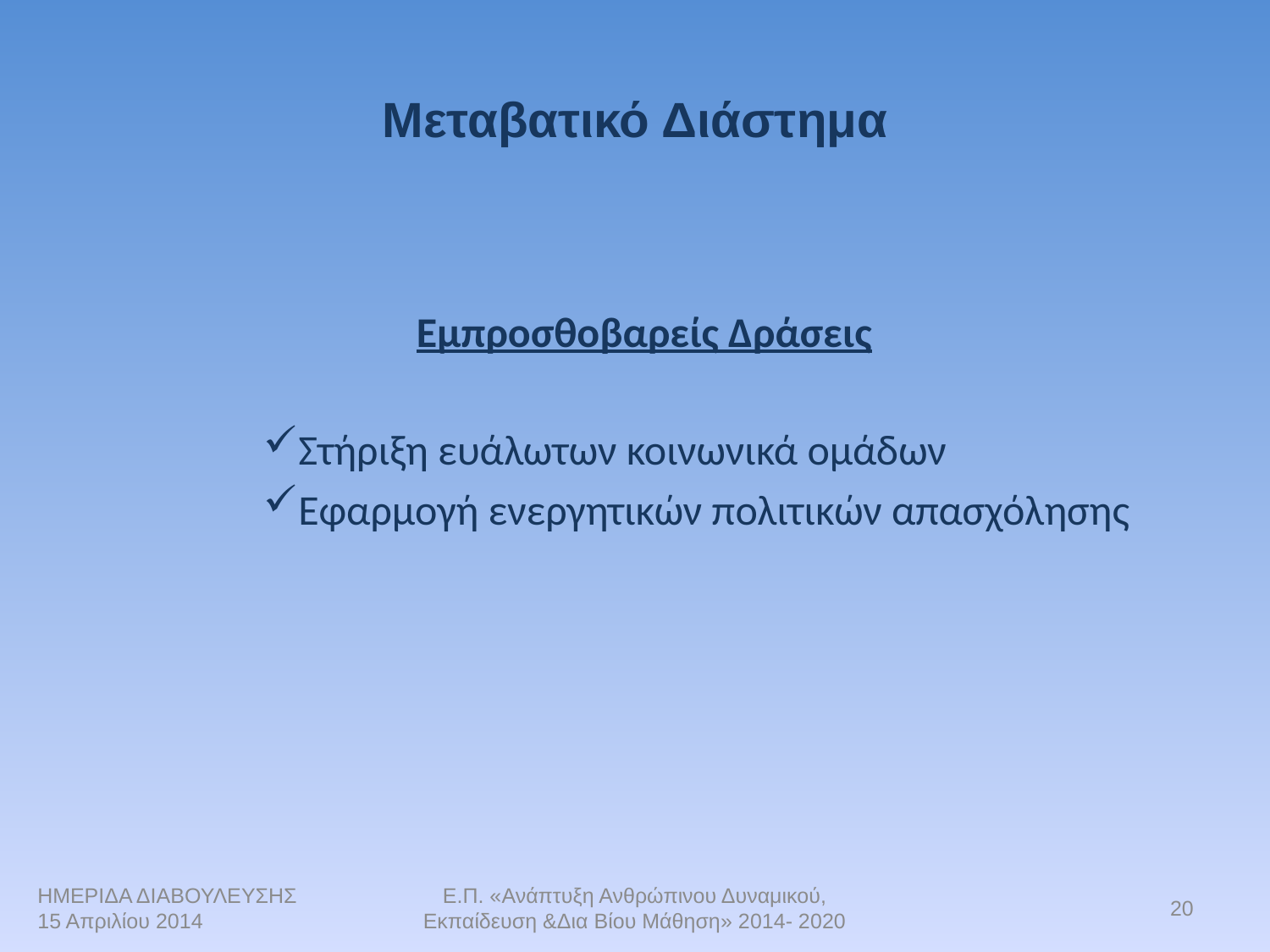

# Μεταβατικό Διάστημα

Εμπροσθοβαρείς Δράσεις

Στήριξη ευάλωτων κοινωνικά ομάδων
Εφαρμογή ενεργητικών πολιτικών απασχόλησης

ΗΜΕΡΙΔΑ ΔΙΑΒΟΥΛΕΥΣΗΣ
15 Απριλίου 2014
Ε.Π. «Ανάπτυξη Ανθρώπινου Δυναμικού, Εκπαίδευση &Δια Βίου Μάθηση» 2014- 2020
20